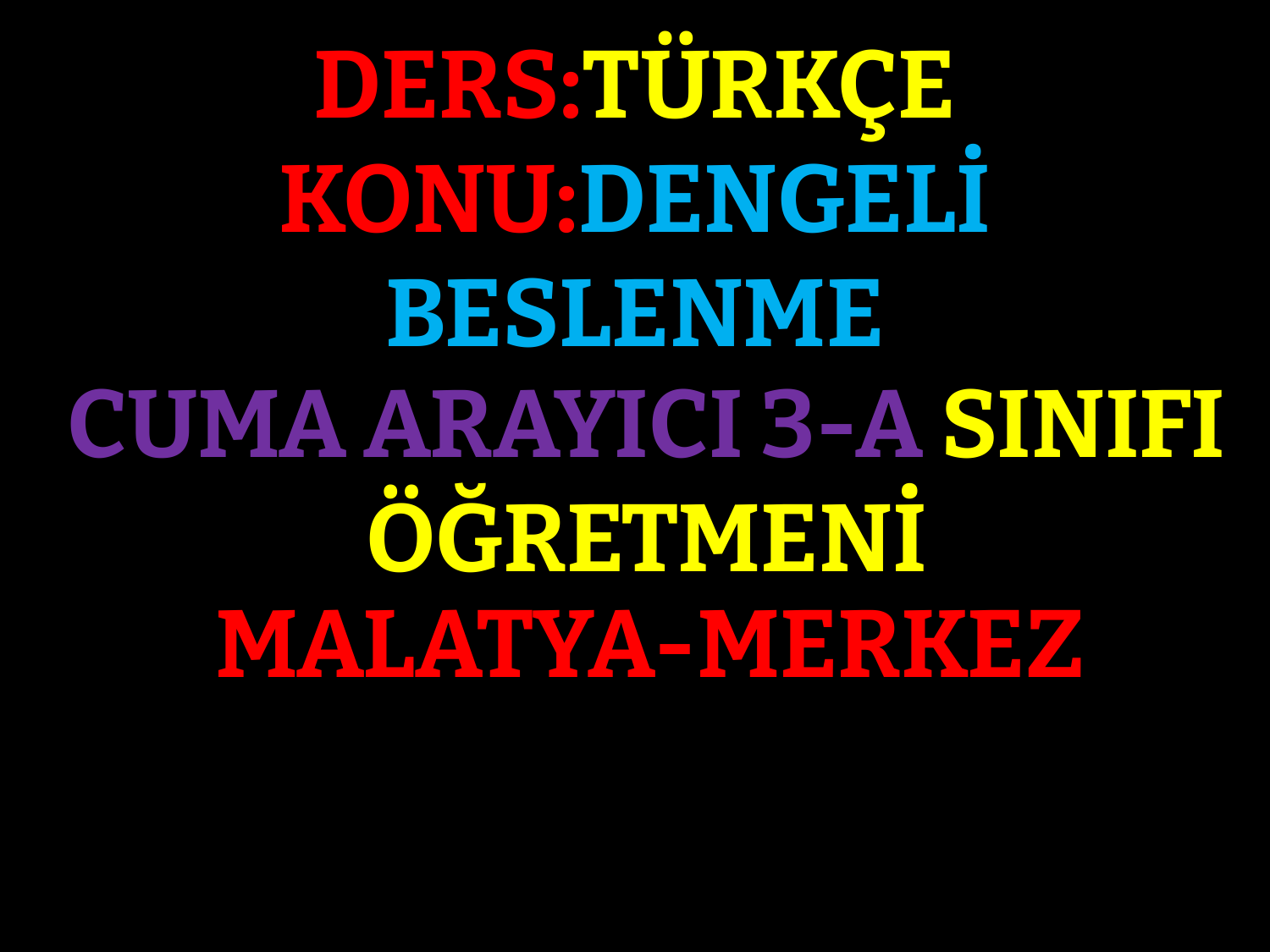

DERS:TÜRKÇE
KONU:DENGELİ BESLENME
#
CUMA ARAYICI 3-A SINIFI ÖĞRETMENİ
MALATYA-MERKEZ